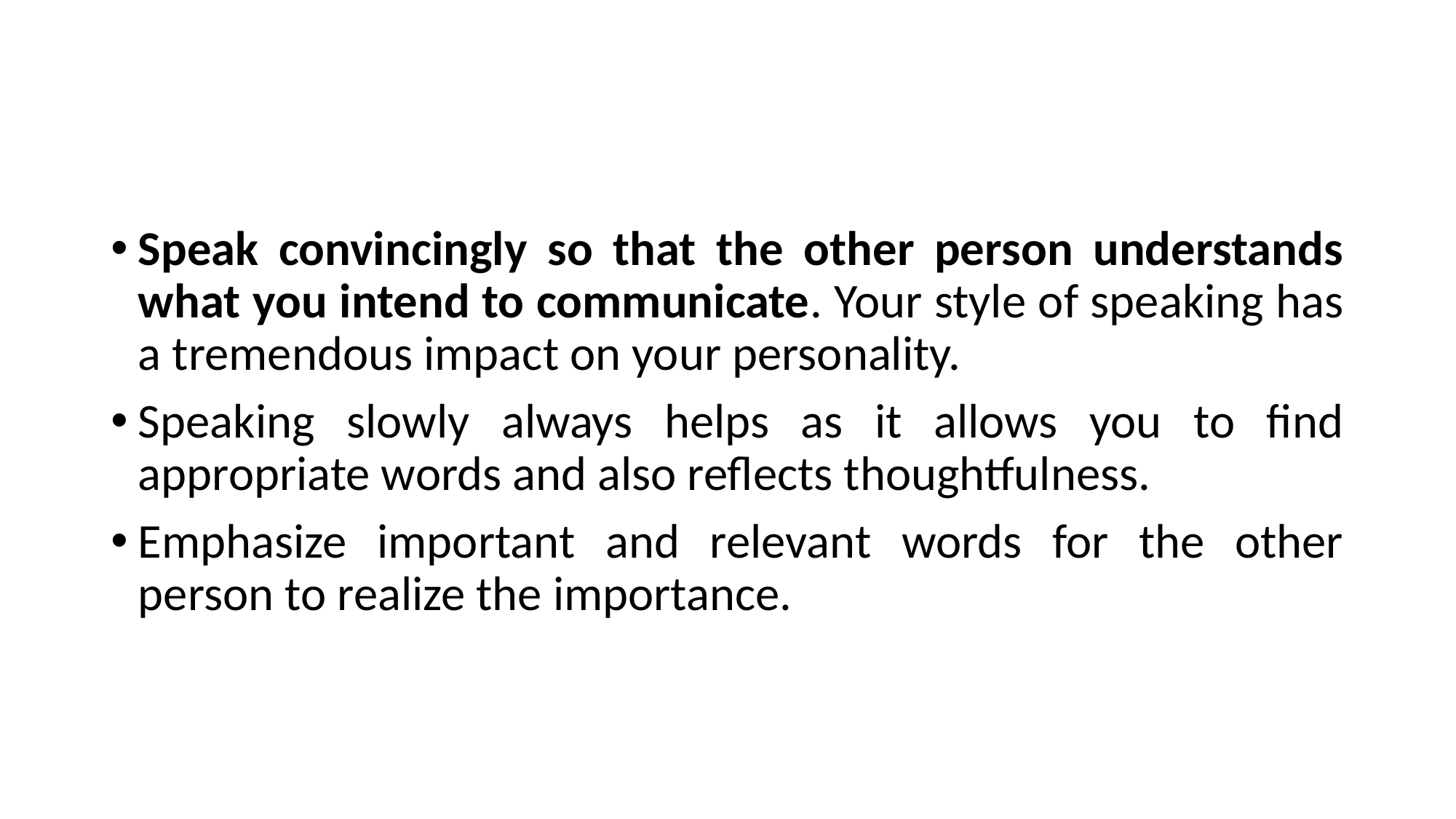

#
Speak convincingly so that the other person understands what you intend to communicate. Your style of speaking has a tremendous impact on your personality.
Speaking slowly always helps as it allows you to find appropriate words and also reflects thoughtfulness.
Emphasize important and relevant words for the other person to realize the importance.